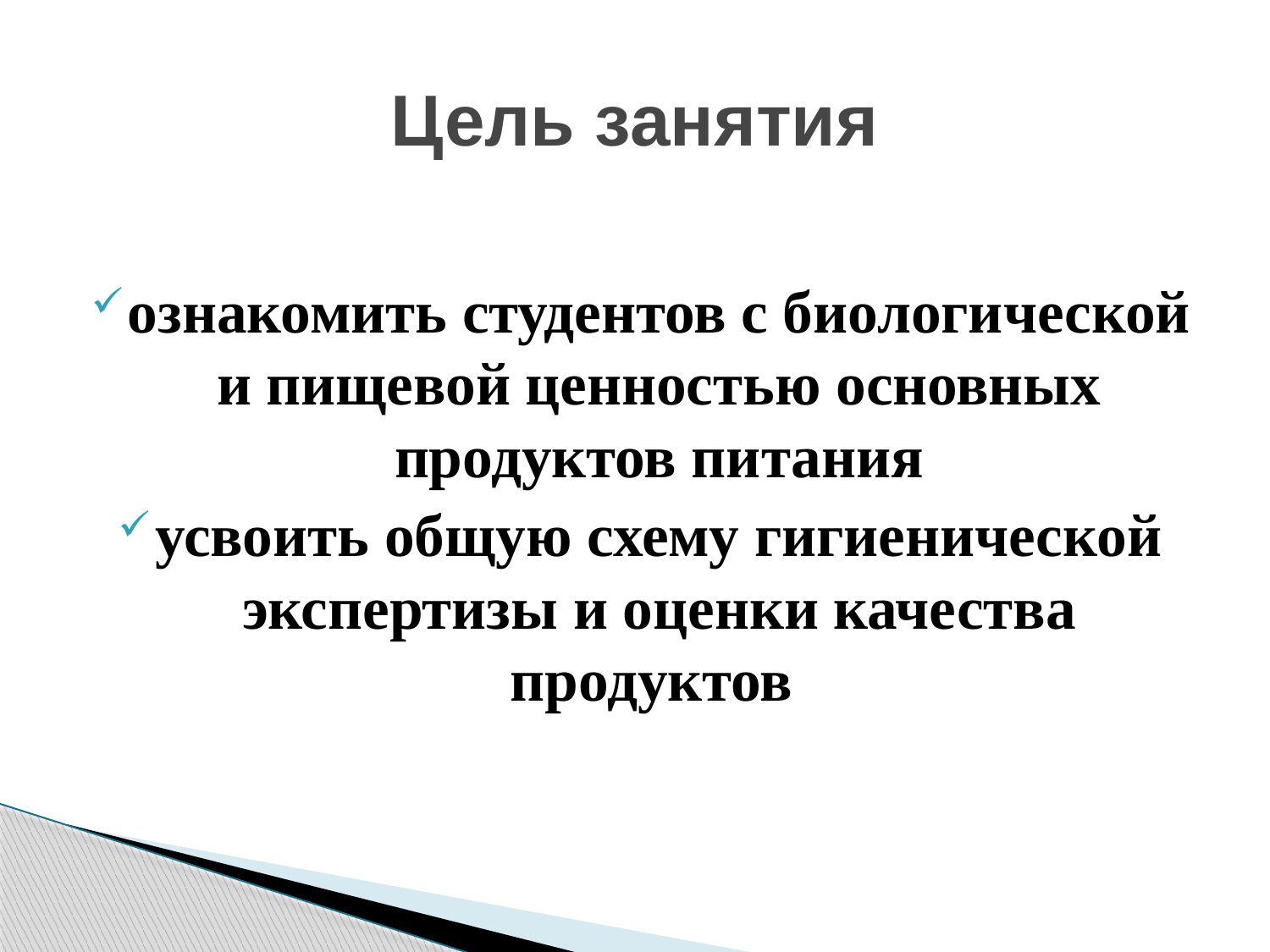

# Цель занятия

ознакомить студентов с биологической и пищевой ценностью основных продуктов питания
усвоить общую схему гигиенической экспертизы и оценки качества продуктов